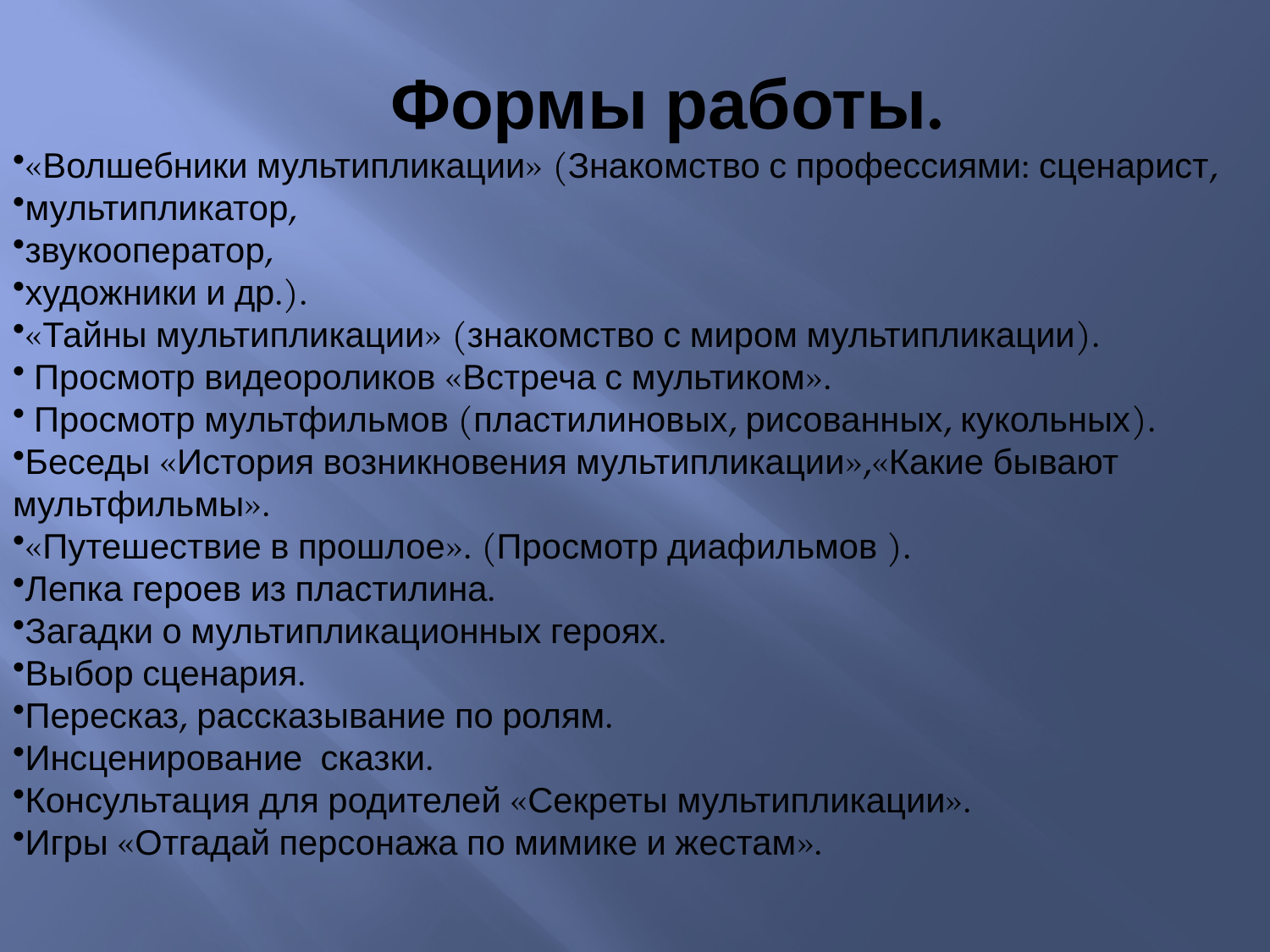

Формы работы.
«Волшебники мультипликации» (Знакомство с профессиями: сценарист,
мультипликатор,
звукооператор,
художники и др.).
«Тайны мультипликации» (знакомство с миром мультипликации).
 Просмотр видеороликов «Встреча с мультиком».
 Просмотр мультфильмов (пластилиновых, рисованных, кукольных).
Беседы «История возникновения мультипликации»,«Какие бывают мультфильмы».
«Путешествие в прошлое». (Просмотр диафильмов ).
Лепка героев из пластилина.
Загадки о мультипликационных героях.
Выбор сценария.
Пересказ, рассказывание по ролям.
Инсценирование  сказки.
Консультация для родителей «Секреты мультипликации».
Игры «Отгадай персонажа по мимике и жестам».